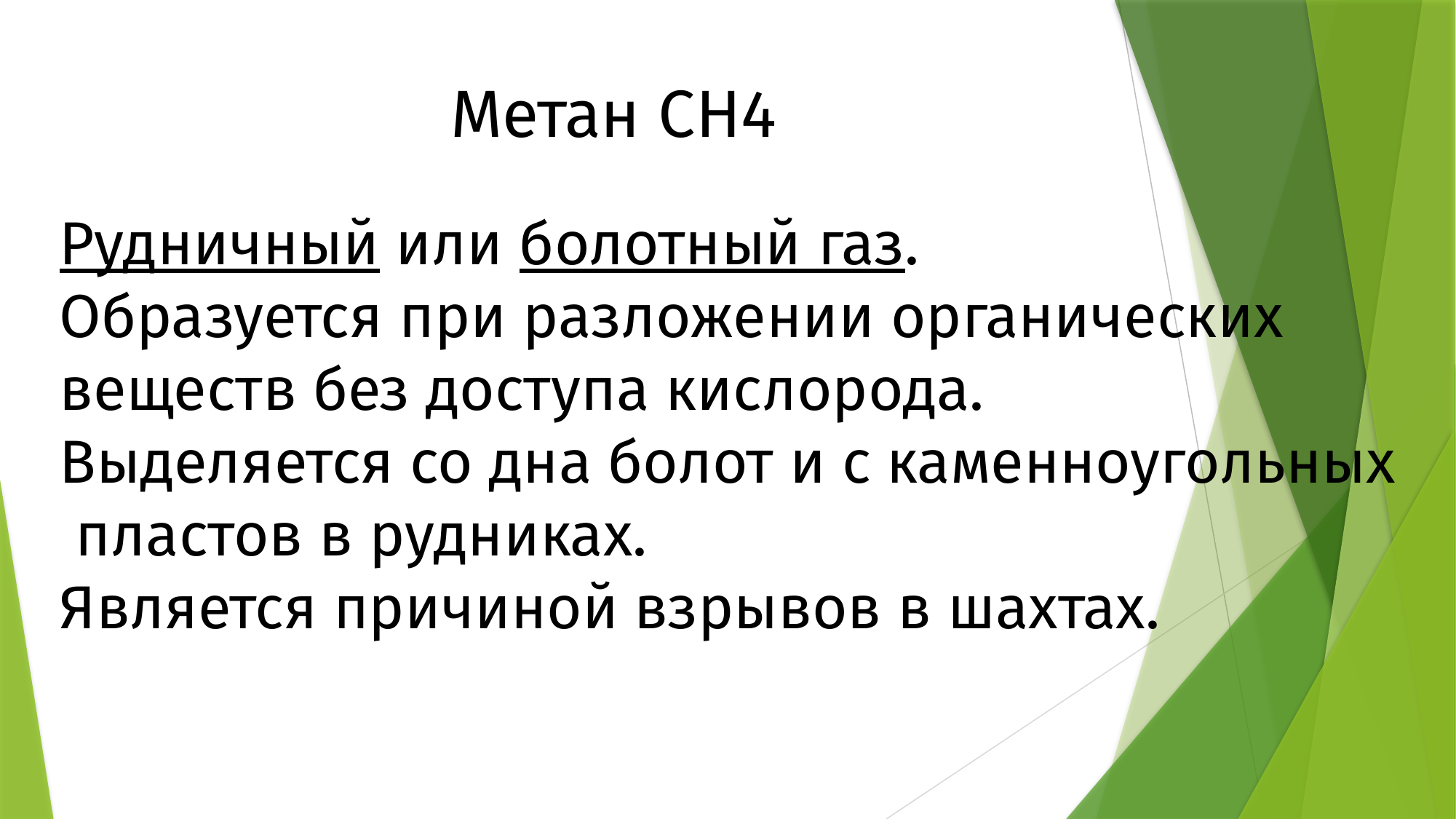

Метан СН4
Рудничный или болотный газ.
Образуется при разложении органических
веществ без доступа кислорода.
Выделяется со дна болот и с каменноугольных
 пластов в рудниках.
Является причиной взрывов в шахтах.